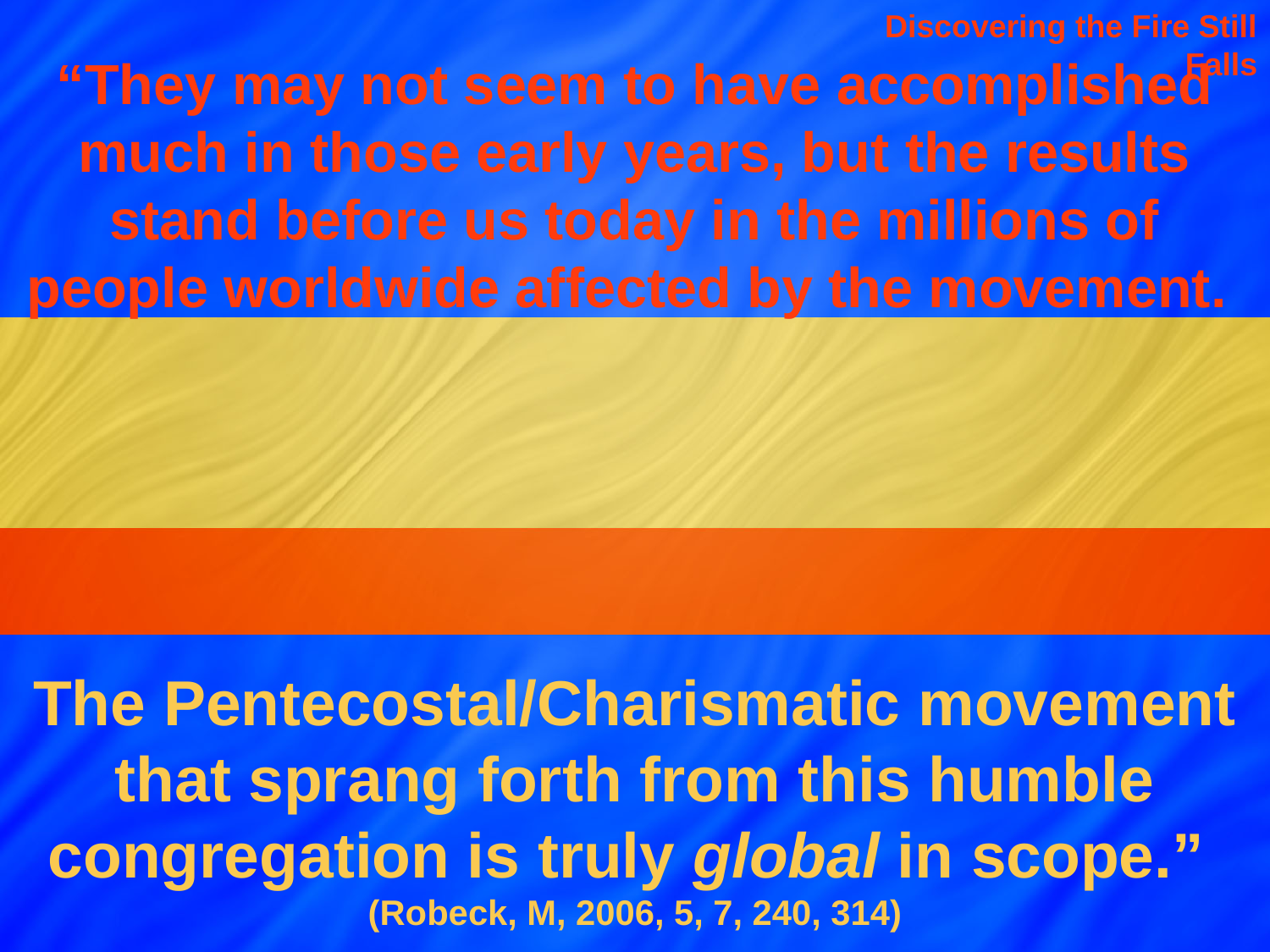

Discovering the Fire Still Falls
“They may not seem to have accomplished much in those early years, but the results stand before us today in the millions of people worldwide affected by the movement.
The Pentecostal/Charismatic movement that sprang forth from this humble congregation is truly global in scope.”  (Robeck, M, 2006, 5, 7, 240, 314)